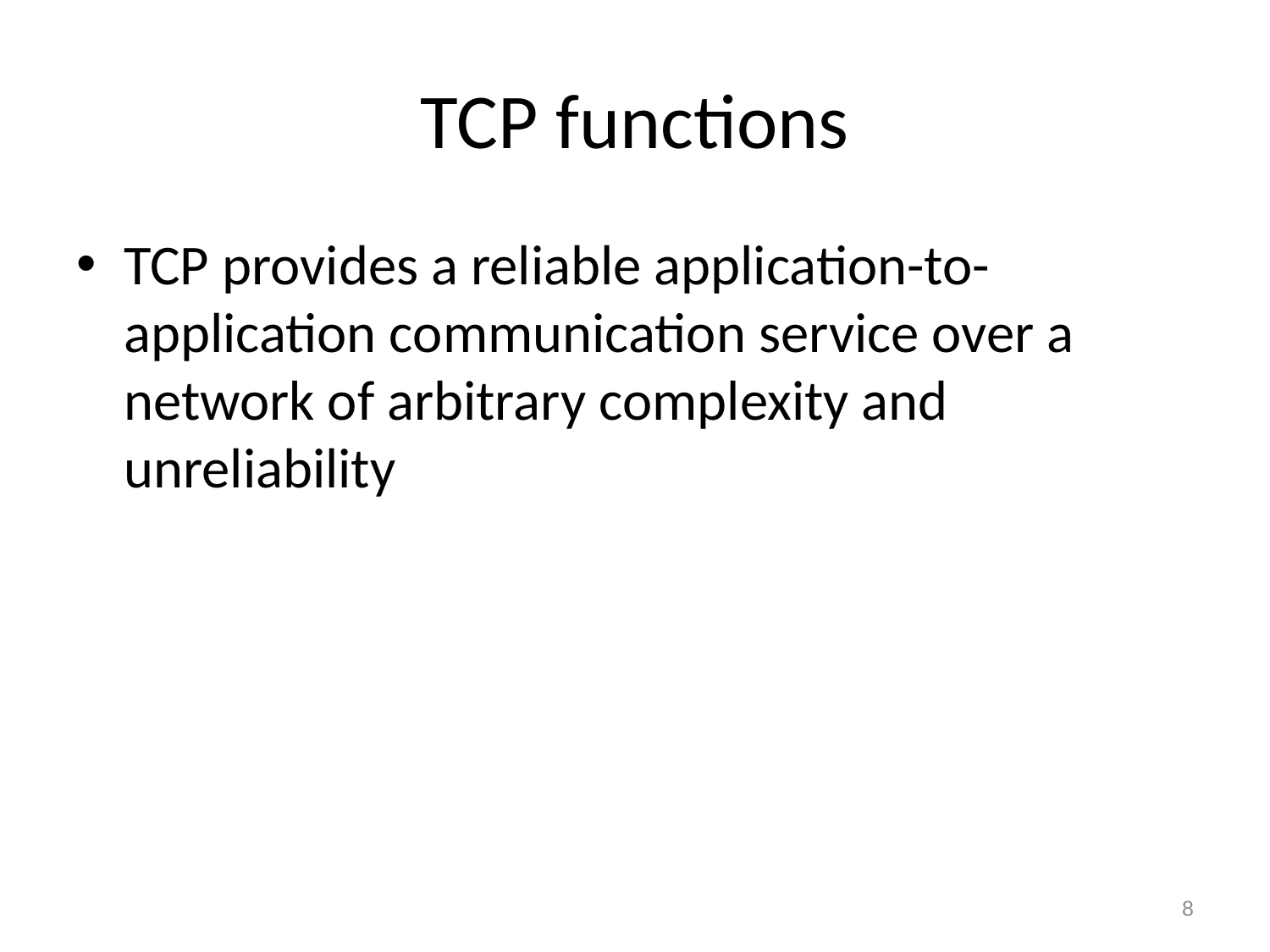

# TCP functions
TCP provides a reliable application-to-application communication service over a network of arbitrary complexity and unreliability

8